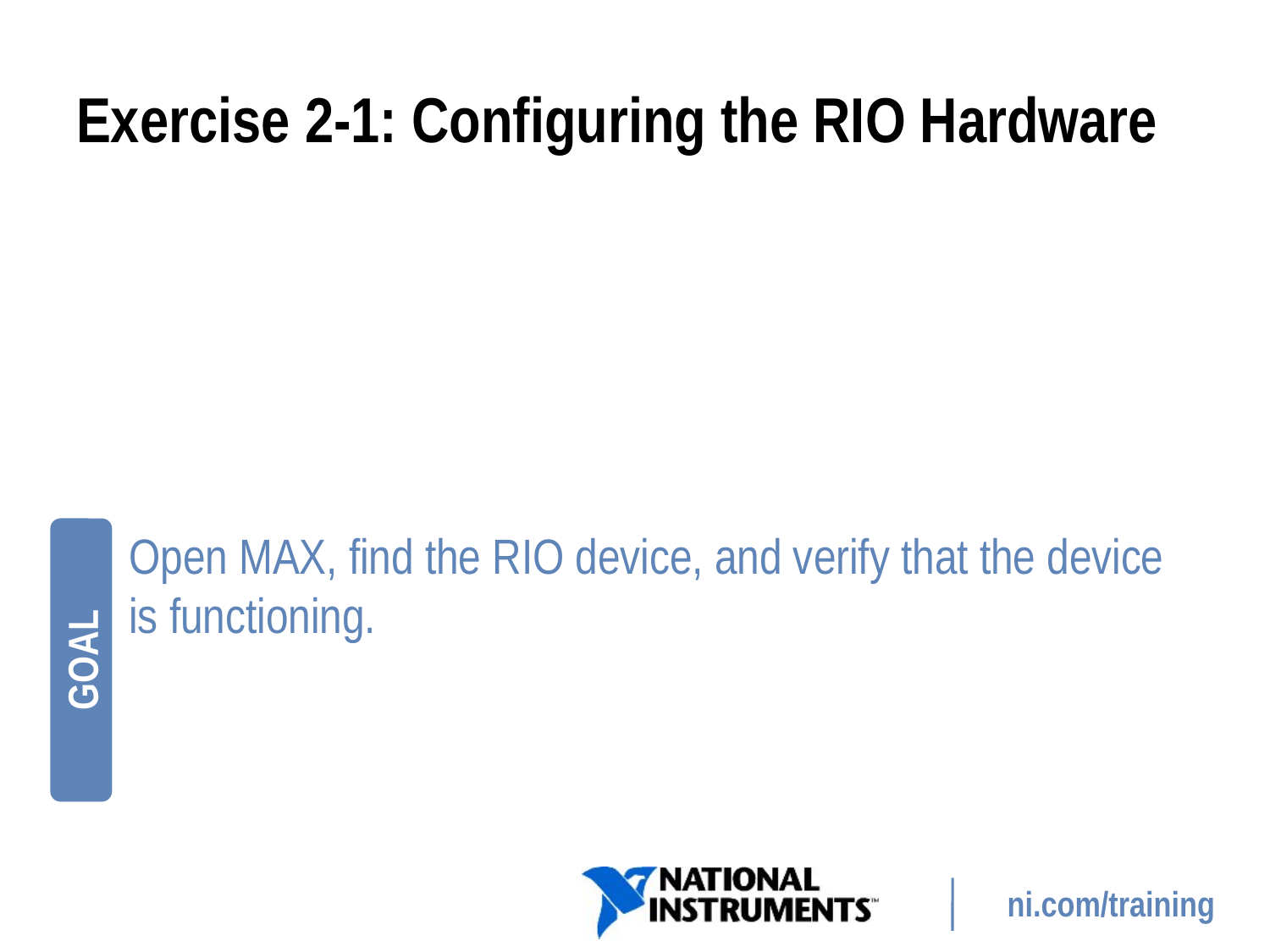

# Exercise 2-1: Configuring the RIO Hardware
Open MAX, find the RIO device, and verify that the device is functioning.